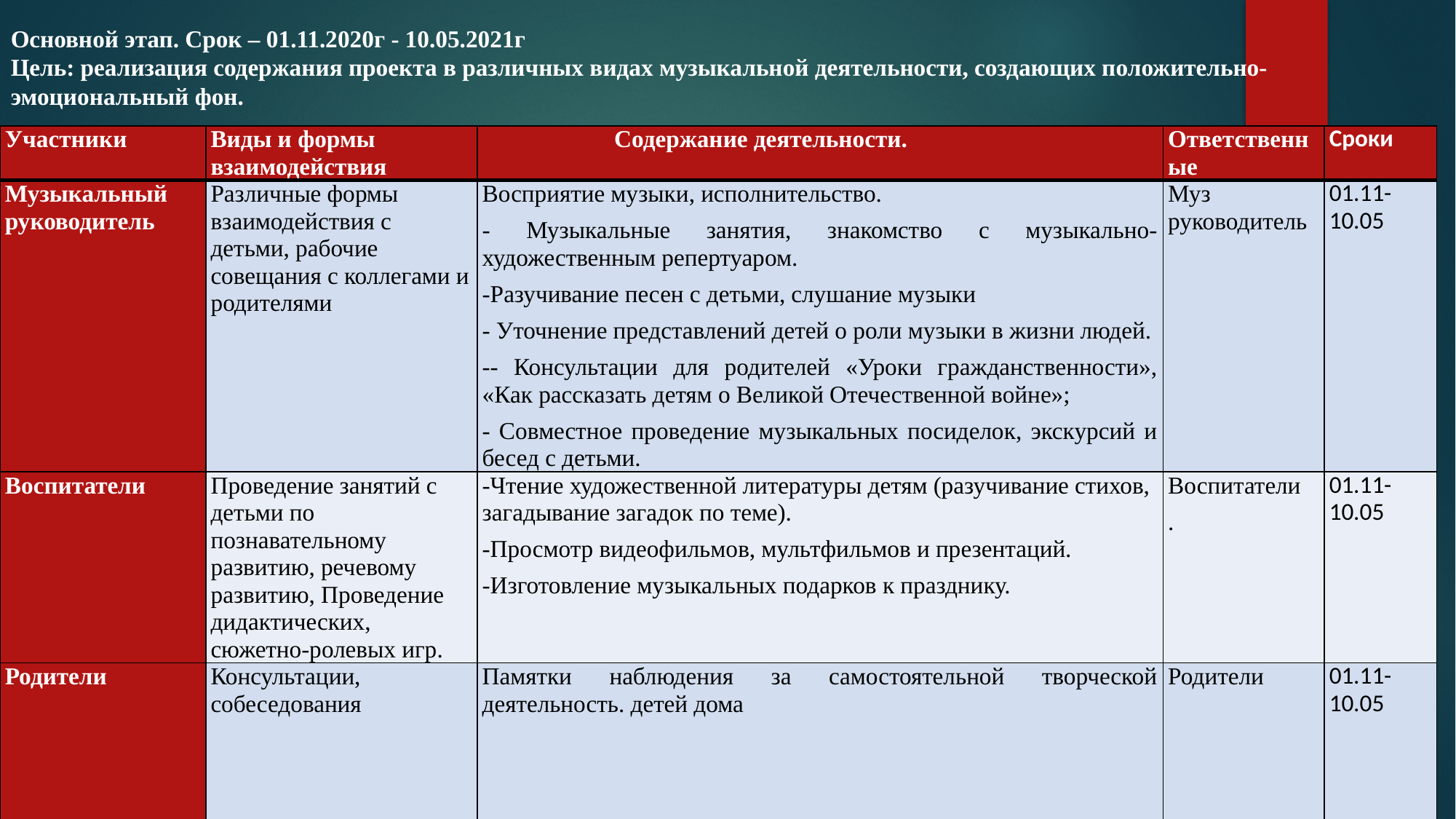

Основной этап. Срок – 01.11.2020г - 10.05.2021г
Цель: реализация содержания проекта в различных видах музыкальной деятельности, создающих положительно-эмоциональный фон.
| Участники | Виды и формы взаимодействия | Содержание деятельности. | Ответственные | Сроки |
| --- | --- | --- | --- | --- |
| Музыкальный руководитель | Различные формы взаимодействия с детьми, рабочие совещания с коллегами и родителями | Восприятие музыки, исполнительство. - Музыкальные занятия, знакомство с музыкально-художественным репертуаром. -Разучивание песен с детьми, слушание музыки - Уточнение представлений детей о роли музыки в жизни людей. -- Консультации для родителей «Уроки гражданственности», «Как рассказать детям о Великой Отечественной войне»; - Совместное проведение музыкальных посиделок, экскурсий и бесед с детьми. | Муз руководитель | 01.11-10.05 |
| Воспитатели | Проведение занятий с детьми по познавательному развитию, речевому развитию, Проведение дидактических, сюжетно-ролевых игр. | -Чтение художественной литературы детям (разучивание стихов, загадывание загадок по теме). -Просмотр видеофильмов, мультфильмов и презентаций. -Изготовление музыкальных подарков к празднику. | Воспитатели . | 01.11-10.05 |
| Родители | Консультации, собеседования | Памятки наблюдения за самостоятельной творческой деятельность. детей дома | Родители | 01.11-10.05 |